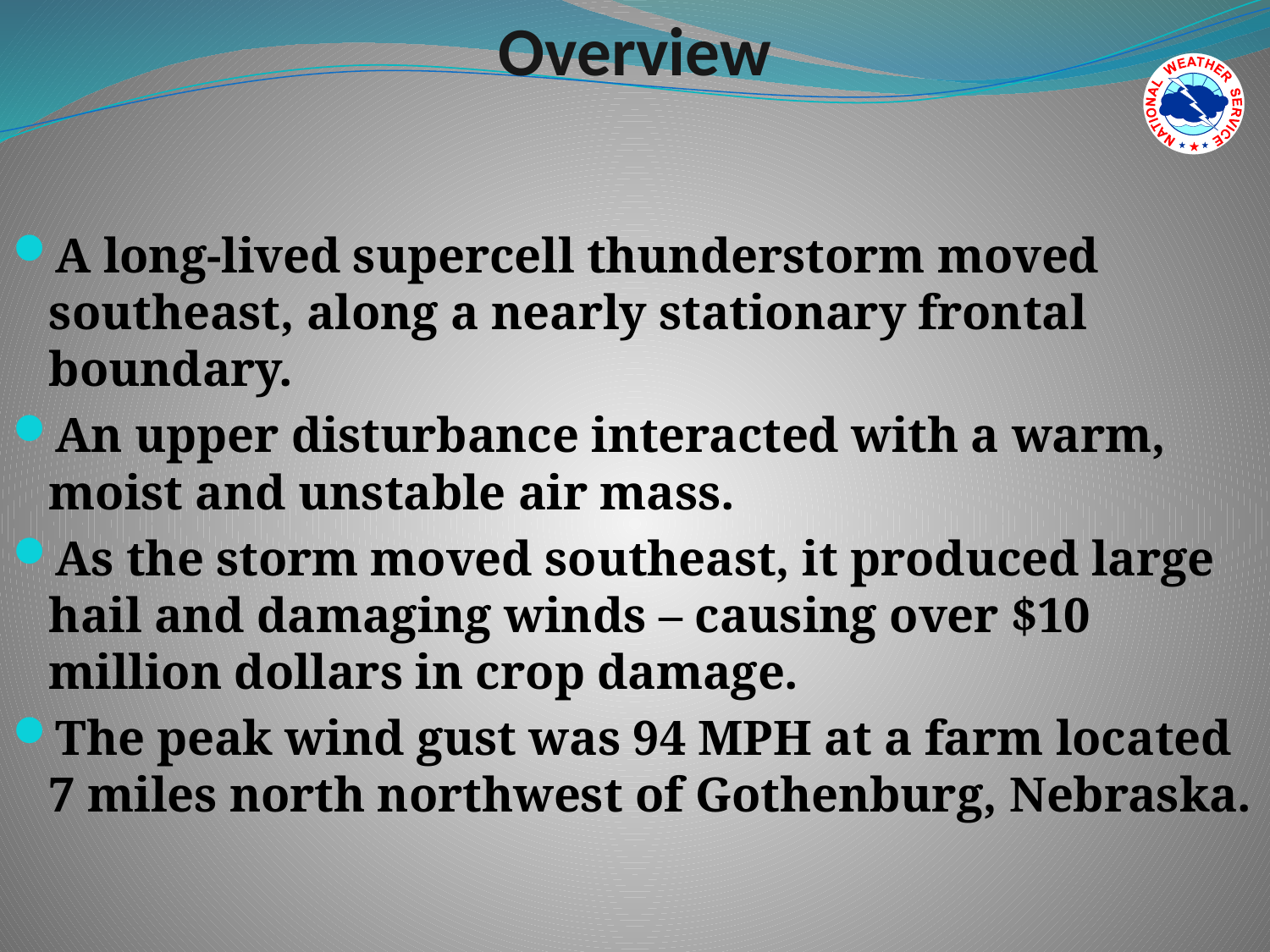

# Overview
A long-lived supercell thunderstorm moved southeast, along a nearly stationary frontal boundary.
An upper disturbance interacted with a warm, moist and unstable air mass.
As the storm moved southeast, it produced large hail and damaging winds – causing over $10 million dollars in crop damage.
The peak wind gust was 94 MPH at a farm located
7 miles north northwest of Gothenburg, Nebraska.